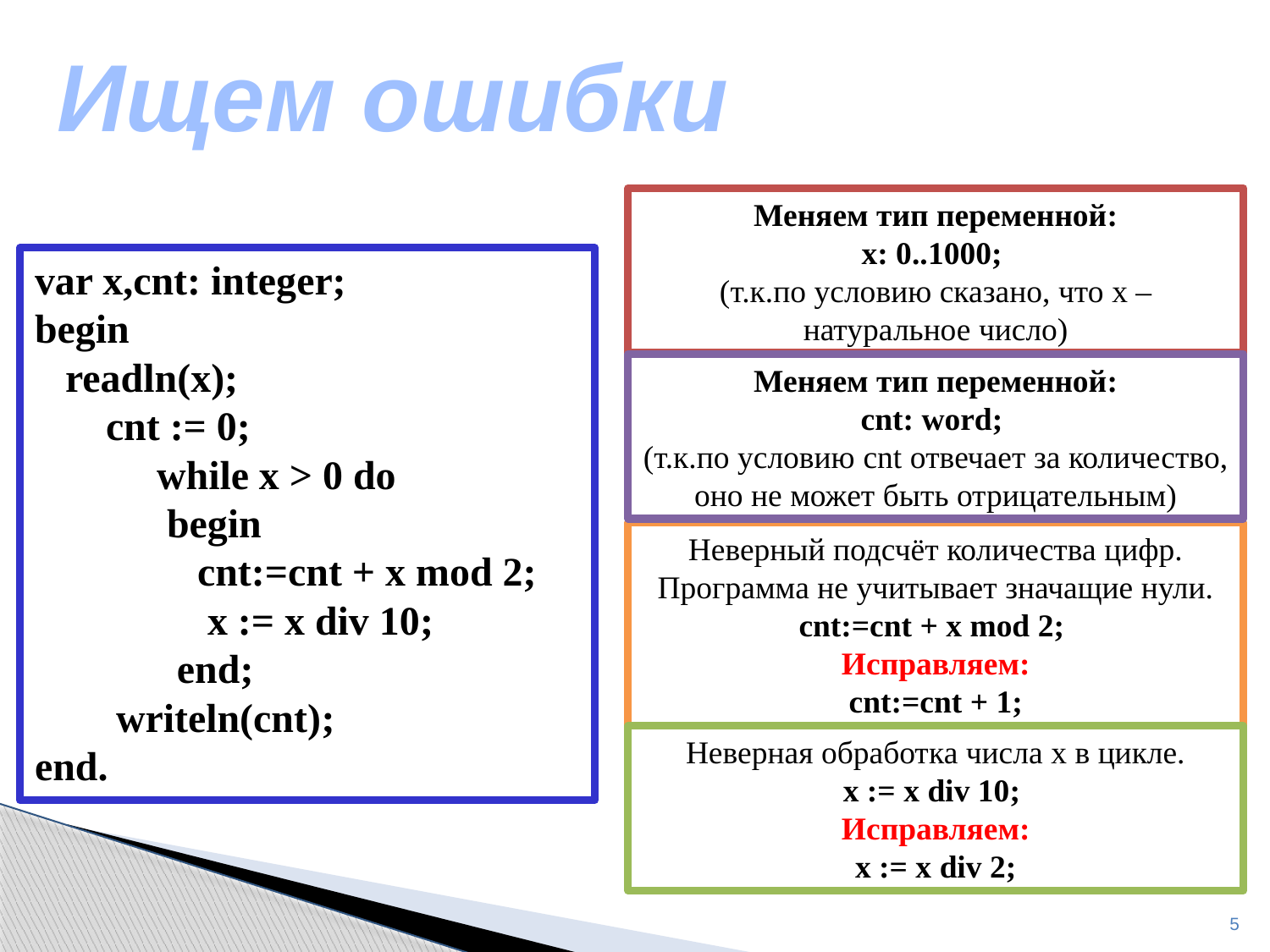

Ищем ошибки
Меняем тип переменной:
x: 0..1000;
(т.к.по условию сказано, что x – натуральное число)
var x,cnt: integer;
begin
   readln(x);
       cnt := 0;
            while x > 0 do
             begin
                cnt:=cnt + x mod 2;
                 x := x div 10;
              end;
        writeln(cnt);
end.
Меняем тип переменной:
cnt: word;
(т.к.по условию cnt отвечает за количество, оно не может быть отрицательным)
Неверный подсчёт количества цифр. Программа не учитывает значащие нули.
cnt:=cnt + x mod 2;
Исправляем:
cnt:=cnt + 1;
Неверная обработка числа x в цикле.
x := x div 10;
Исправляем:
x := x div 2;
5